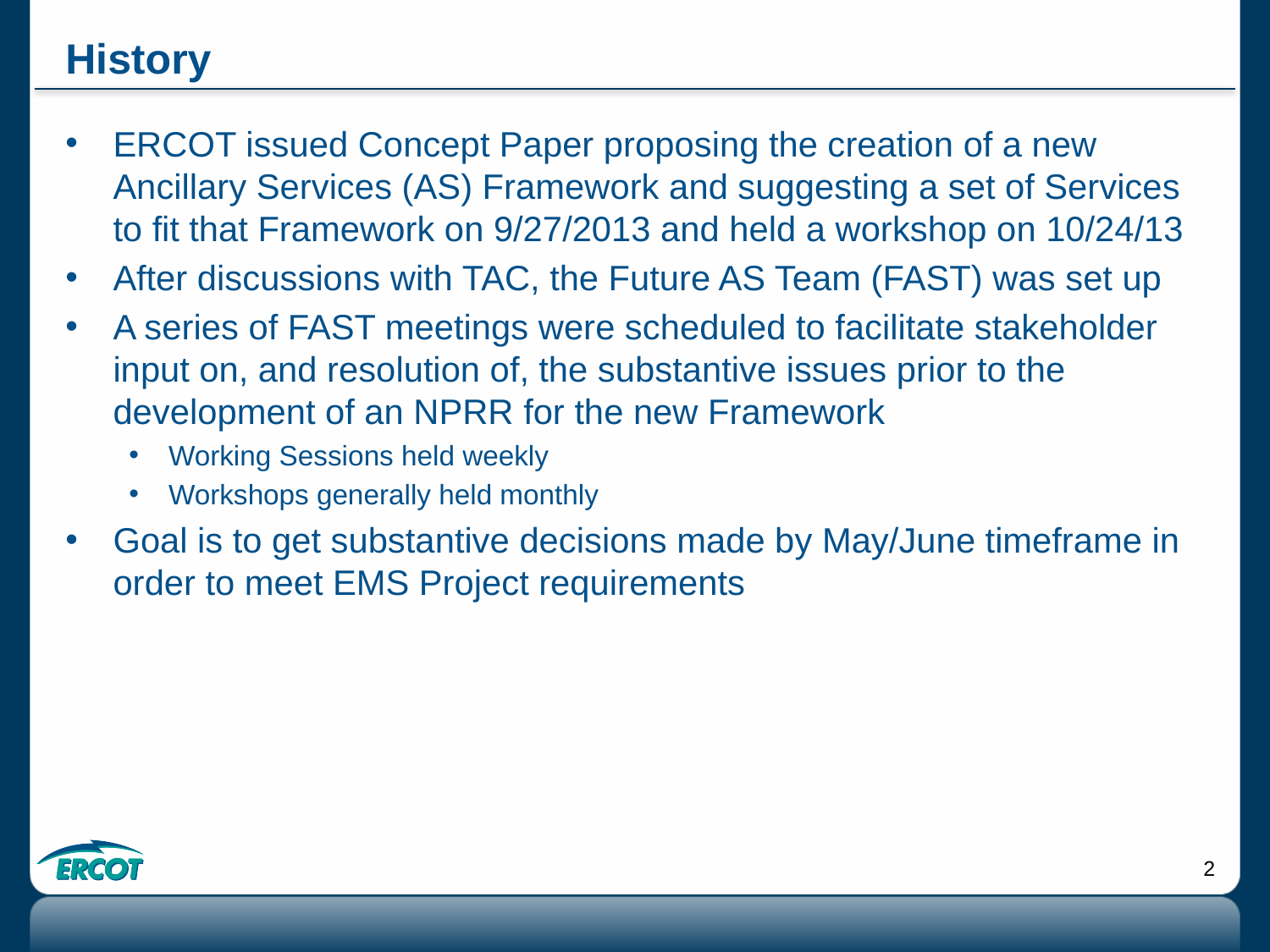

# History
ERCOT issued Concept Paper proposing the creation of a new Ancillary Services (AS) Framework and suggesting a set of Services to fit that Framework on 9/27/2013 and held a workshop on 10/24/13
After discussions with TAC, the Future AS Team (FAST) was set up
A series of FAST meetings were scheduled to facilitate stakeholder input on, and resolution of, the substantive issues prior to the development of an NPRR for the new Framework
Working Sessions held weekly
Workshops generally held monthly
Goal is to get substantive decisions made by May/June timeframe in order to meet EMS Project requirements